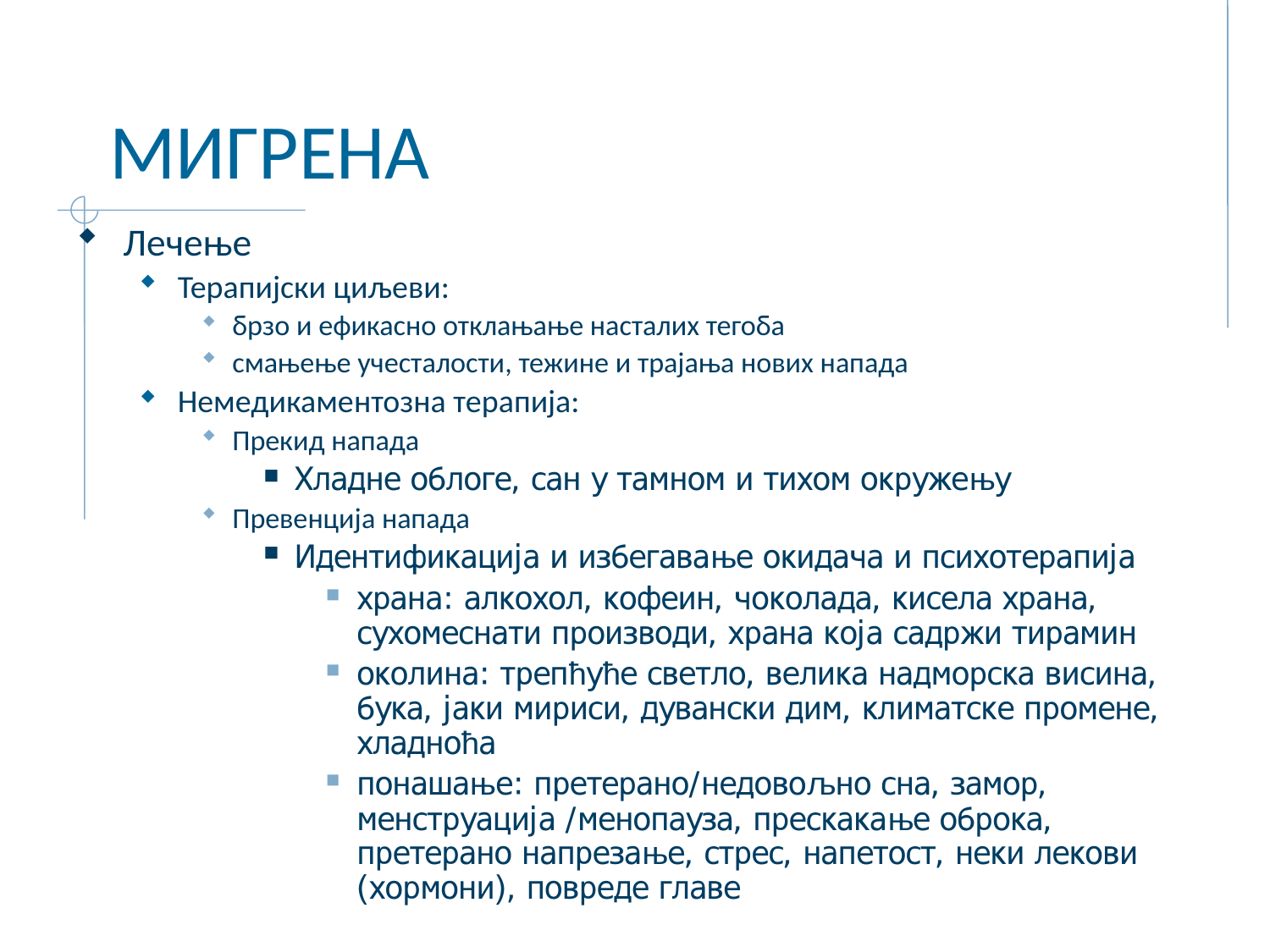

# МИГРЕНА
Лечење
Терапијски циљеви:
брзо и ефикасно отклањање насталих тегоба
смањење учесталости, тежине и трајања нових напада
Немедикаментозна терапија:
Прекид напада
Хладне облоге, сан у тамном и тихом окружењу
Превенција напада
Идентификација и избегавање окидача и психотерапија
храна: алкохол, кофеин, чоколада, кисела храна, сухомеснати производи, храна која садржи тирамин
околина: трепћуће светло, велика надморска висина, бука, јаки мириси, дувански дим, климатске промене, хладноћа
понашање: претерано/недовољно сна, замор, менструација /менопауза, прескакање оброка, претерано напрезање, стрес, напетост, неки лекови (хормони), повреде главе